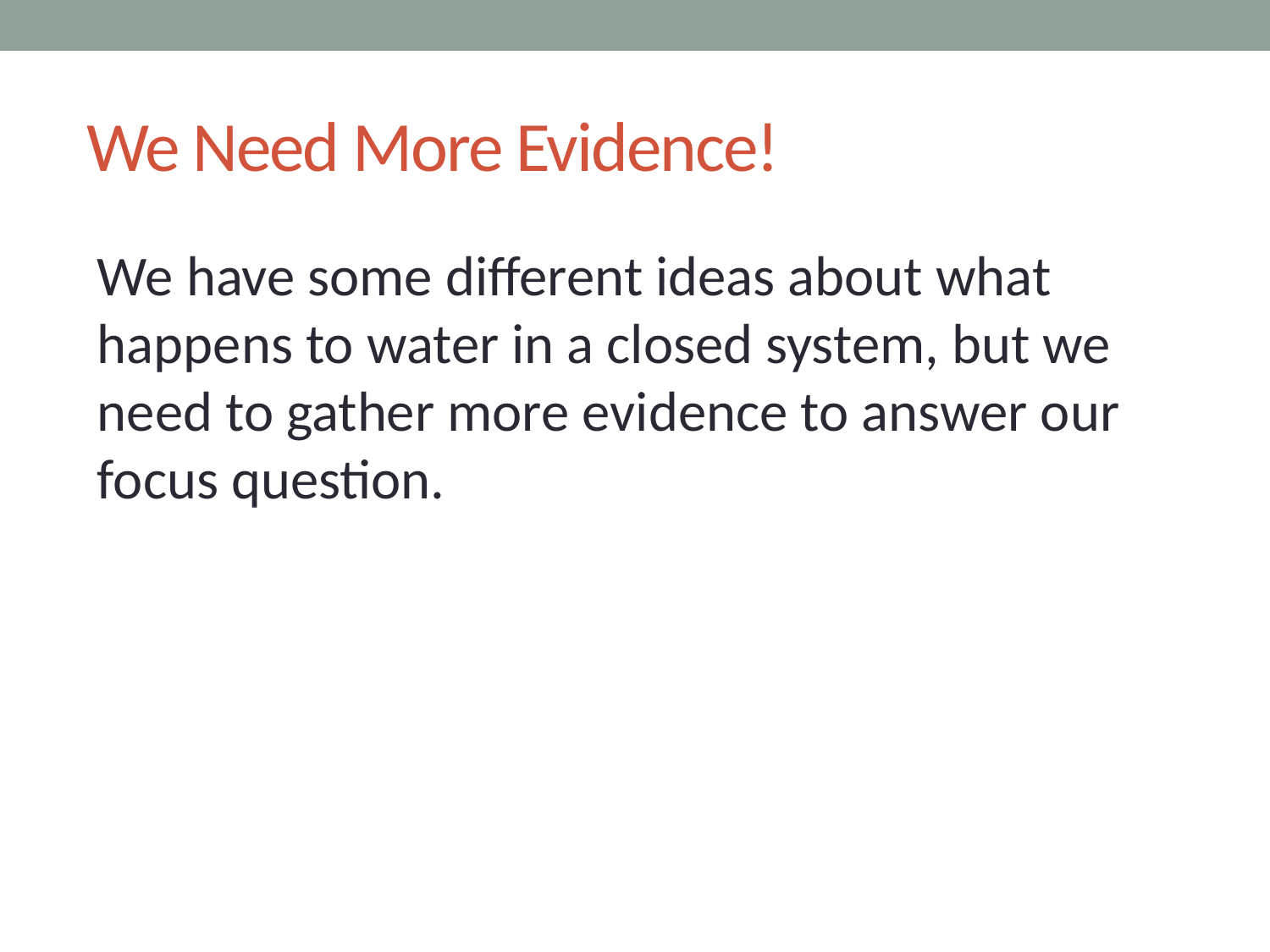

# We Need More Evidence!
We have some different ideas about what happens to water in a closed system, but we need to gather more evidence to answer our focus question.